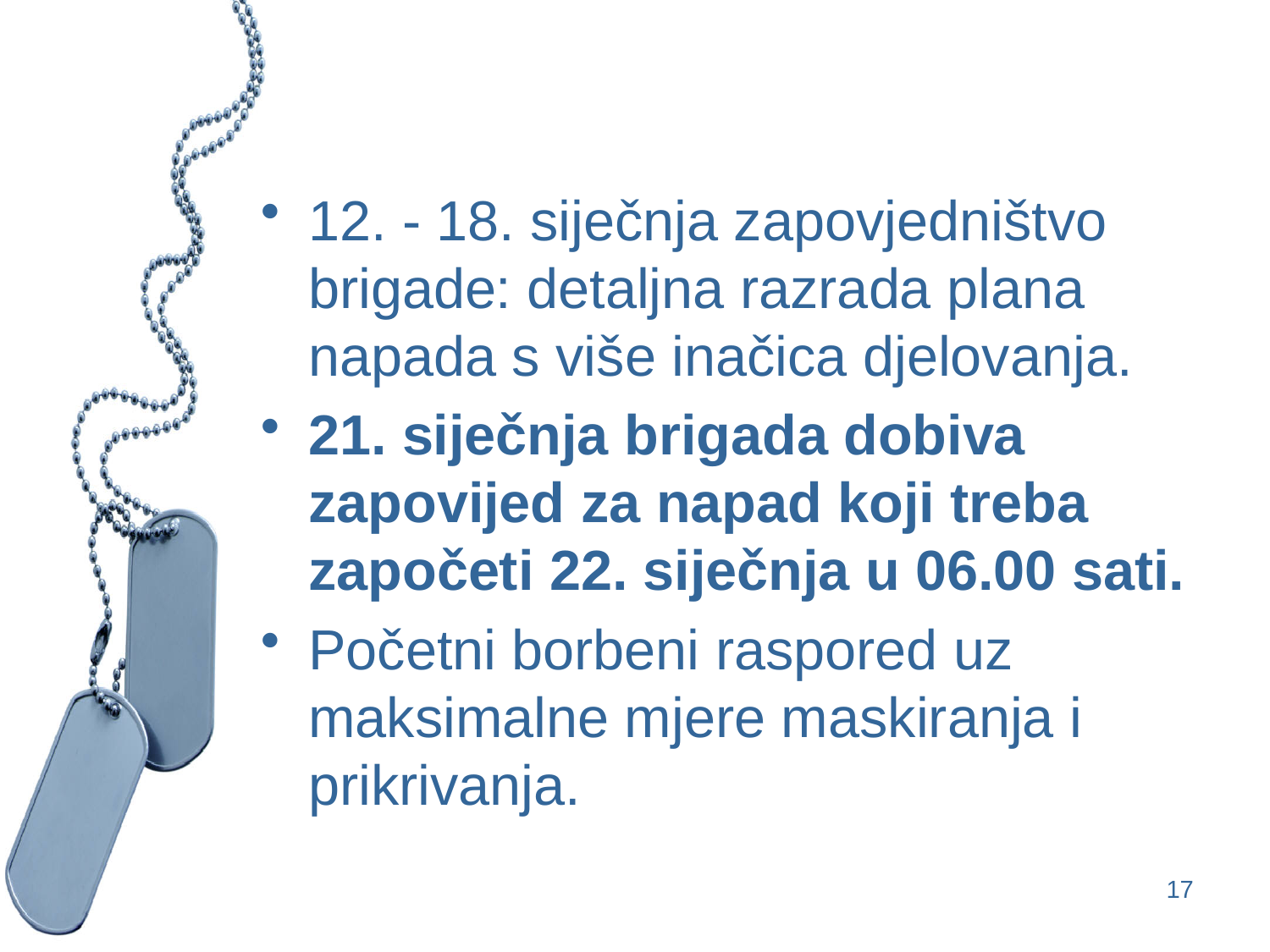

12. - 18. siječnja zapovjedništvo brigade: detaljna razrada plana napada s više inačica djelovanja.
21. siječnja brigada dobiva zapovijed za napad koji treba započeti 22. siječnja u 06.00 sati.
Početni borbeni raspored uz maksimalne mjere maskiranja i prikrivanja.

17